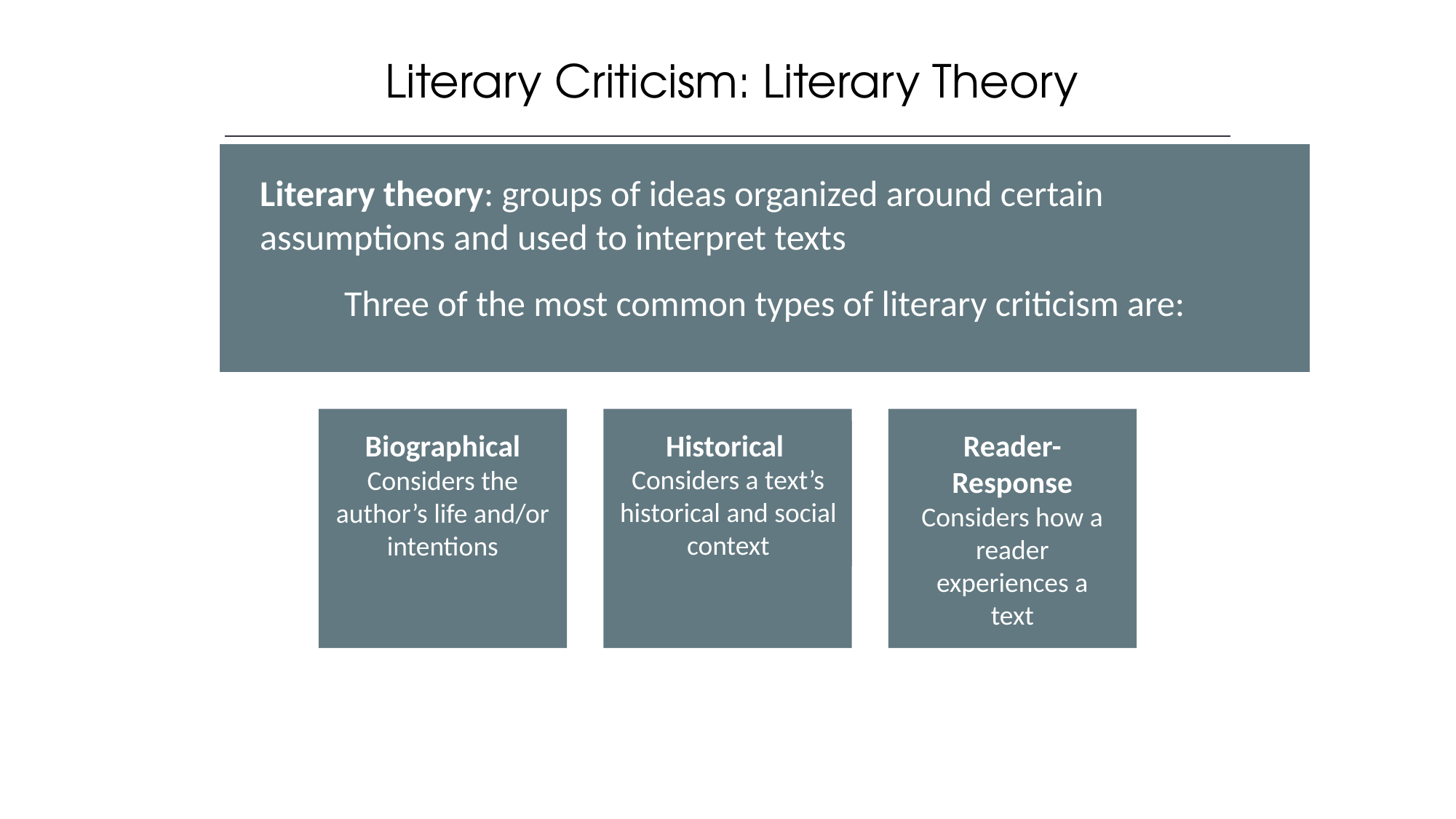

Literary Criticism: Literary Theory

Literary theory: groups of ideas organized around certain assumptions and used to interpret texts
Three of the most common types of literary criticism are:

Biographical
Considers the author’s life and/or intentions

Reader-Response
Considers how a reader experiences a text

Historical
Considers a text’s historical and social context
HAWKES LEARNING